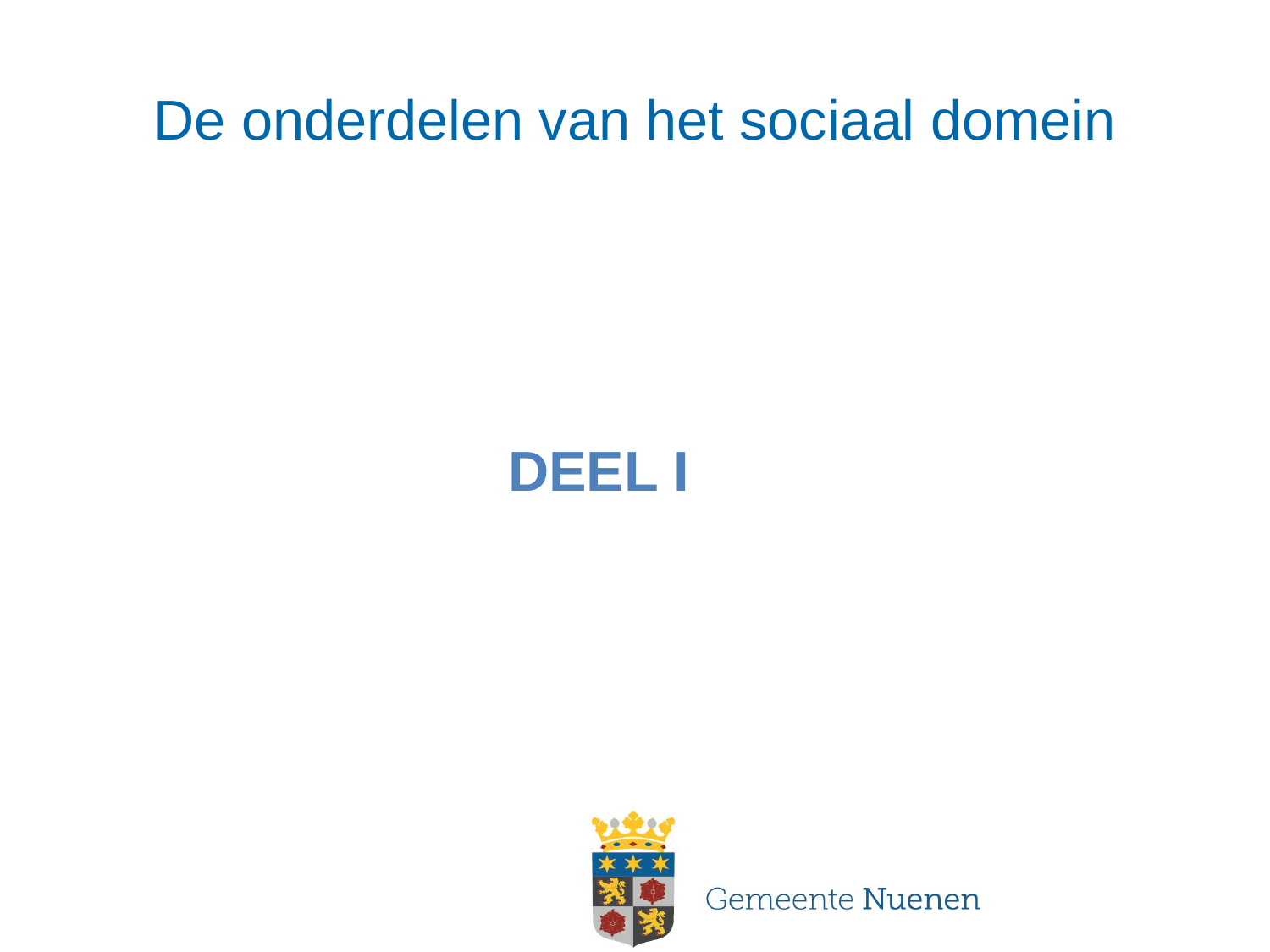

# De onderdelen van het sociaal domein

                    DEEL I